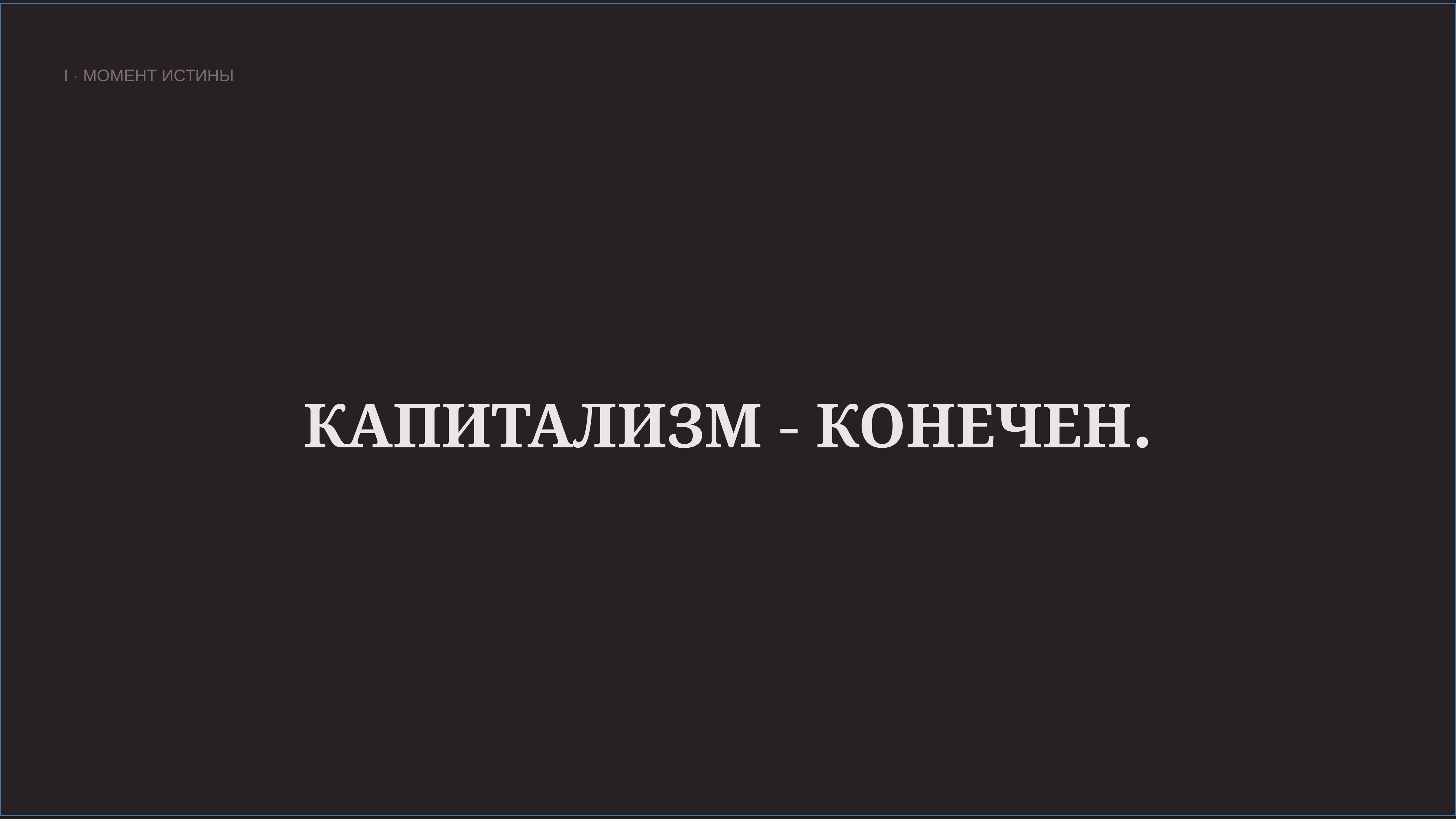

I · МОМЕНТ ИСТИНЫ
КАПИТАЛИЗМ - КОНЕЧЕН.